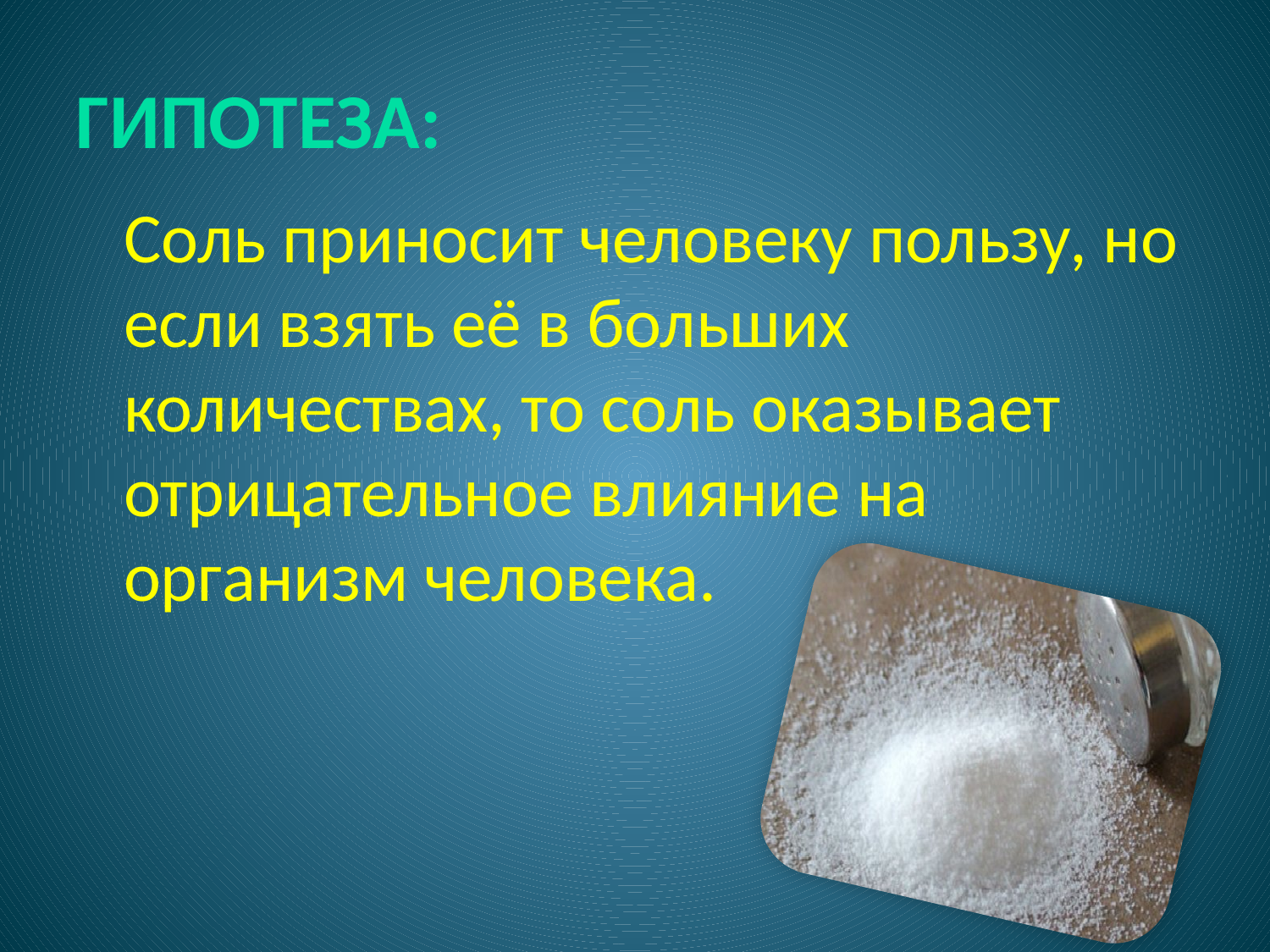

Гипотеза:
   Соль приносит человеку пользу, но если взять её в больших количествах, то соль оказывает отрицательное влияние на организм человека.